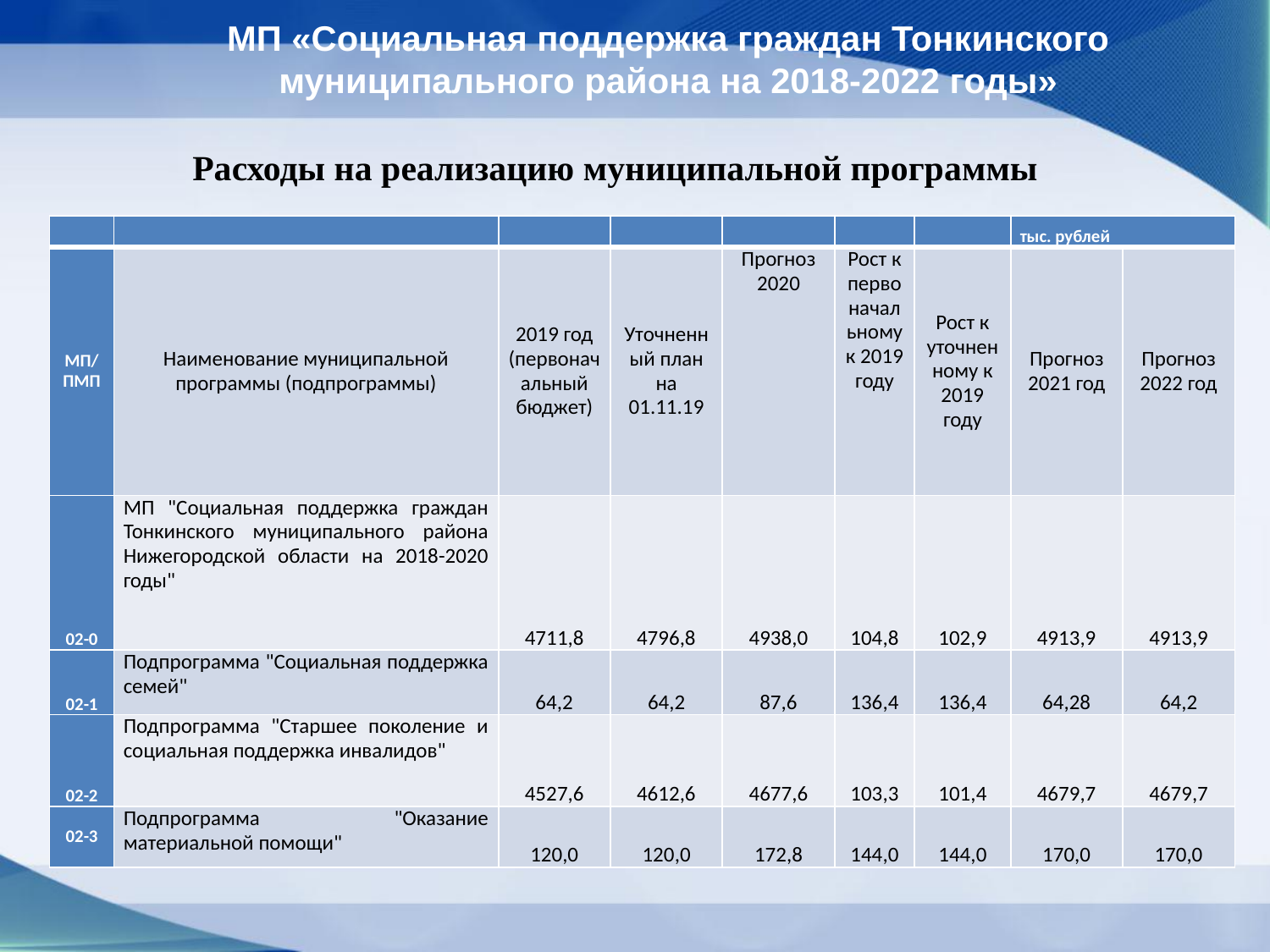

МП «Социальная поддержка граждан Тонкинского муниципального района на 2018-2022 годы»
Расходы на реализацию муниципальной программы

|  |  |  |  |  |  |  | тыс. рублей |  |
| --- | --- | --- | --- | --- | --- | --- | --- | --- |
| МП/ПМП | Наименование муниципальной программы (подпрограммы) | 2019 год (первоначальный бюджет) | Уточненный план на 01.11.19 | Прогноз 2020 | Рост к первоначальному к 2019 году | Рост к уточненному к 2019 году | Прогноз 2021 год | Прогноз 2022 год |
| 02-0 | МП "Социальная поддержка граждан Тонкинского муниципального района Нижегородской области на 2018-2020 годы" | 4711,8 | 4796,8 | 4938,0 | 104,8 | 102,9 | 4913,9 | 4913,9 |
| 02-1 | Подпрограмма "Социальная поддержка семей" | 64,2 | 64,2 | 87,6 | 136,4 | 136,4 | 64,28 | 64,2 |
| 02-2 | Подпрограмма "Старшее поколение и социальная поддержка инвалидов" | 4527,6 | 4612,6 | 4677,6 | 103,3 | 101,4 | 4679,7 | 4679,7 |
| 02-3 | Подпрограмма "Оказание материальной помощи" | 120,0 | 120,0 | 172,8 | 144,0 | 144,0 | 170,0 | 170,0 |